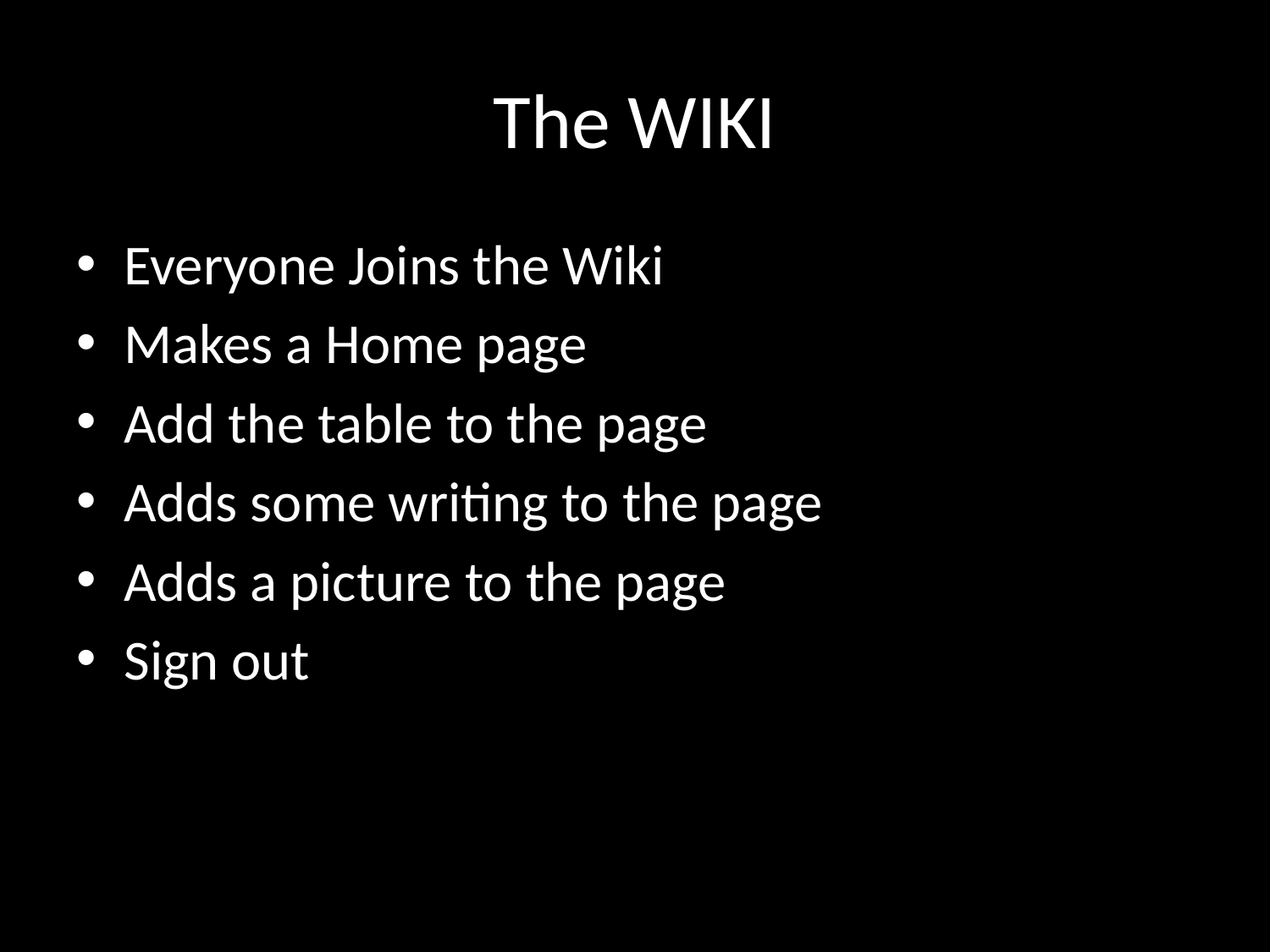

# The WIKI
Everyone Joins the Wiki
Makes a Home page
Add the table to the page
Adds some writing to the page
Adds a picture to the page
Sign out